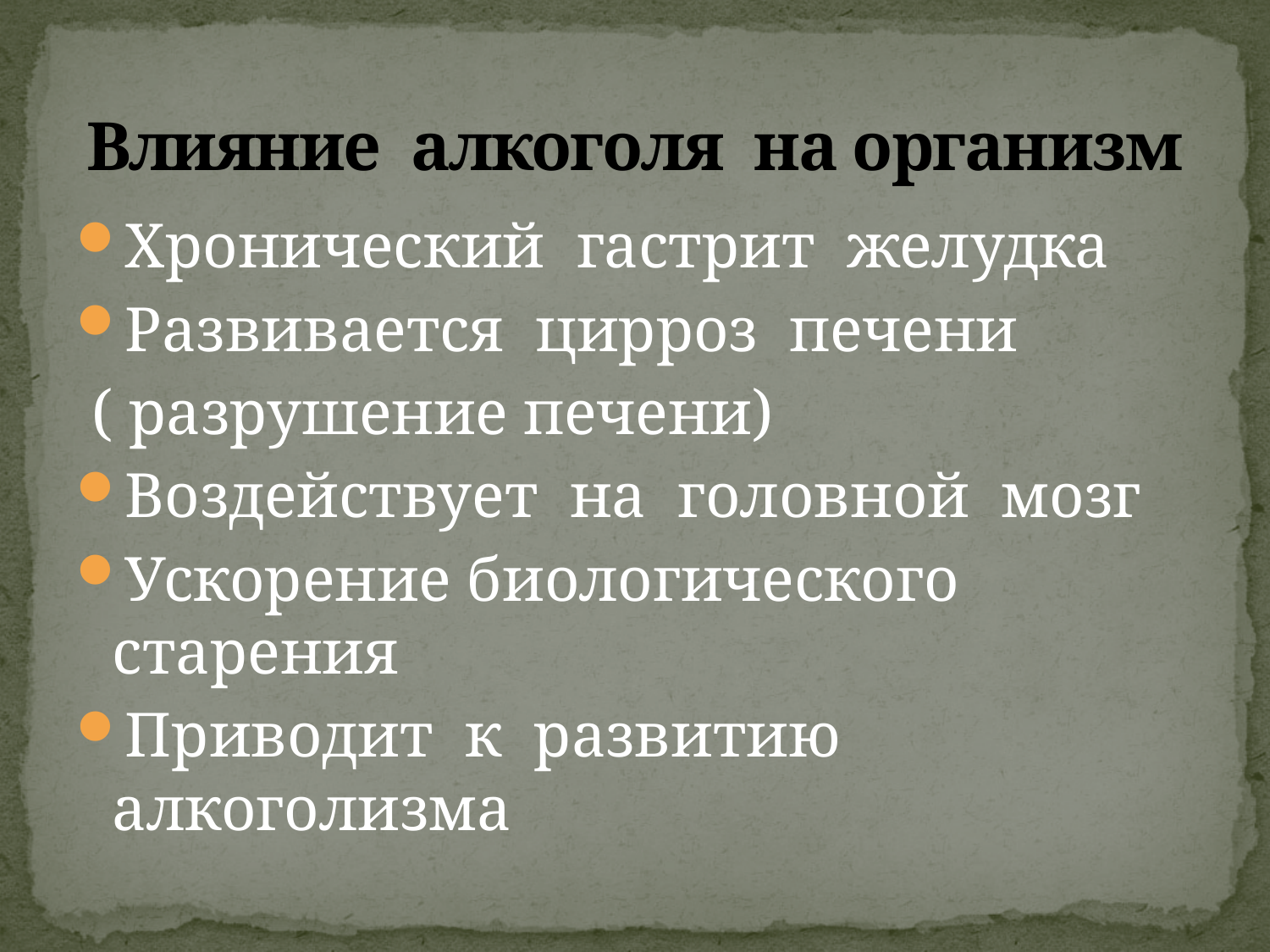

# Влияние  алкоголя  на организм
Хронический  гастрит  желудка
Развивается  цирроз  печени
 ( разрушение печени)
Воздействует  на  головной  мозг
Ускорение биологического старения
Приводит  к  развитию  алкоголизма